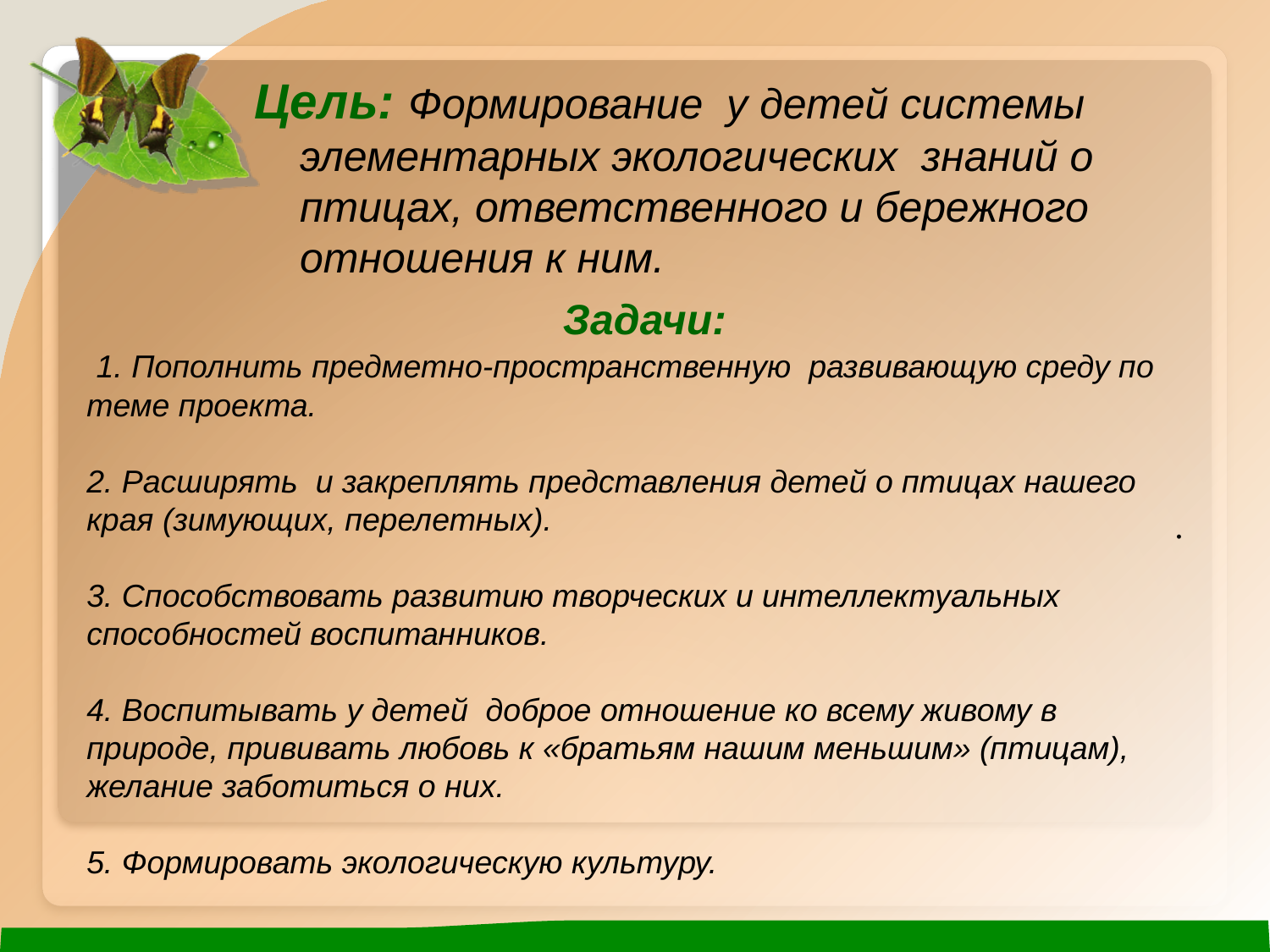

Цель: Формирование  у детей системы
                  элементарных экологических  знаний о
                  птицах, ответственного и бережного
                  отношения к ним.
 Задачи:
 1. Пополнить предметно-пространственную  развивающую среду по теме проекта.

2. Расширять  и закреплять представления детей о птицах нашего края (зимующих, перелетных).
3. Способствовать развитию творческих и интеллектуальных способностей воспитанников.

4. Воспитывать у детей  доброе отношение ко всему живому в природе, прививать любовь к «братьям нашим меньшим» (птицам), желание заботиться о них.

5. Формировать экологическую культуру.
.